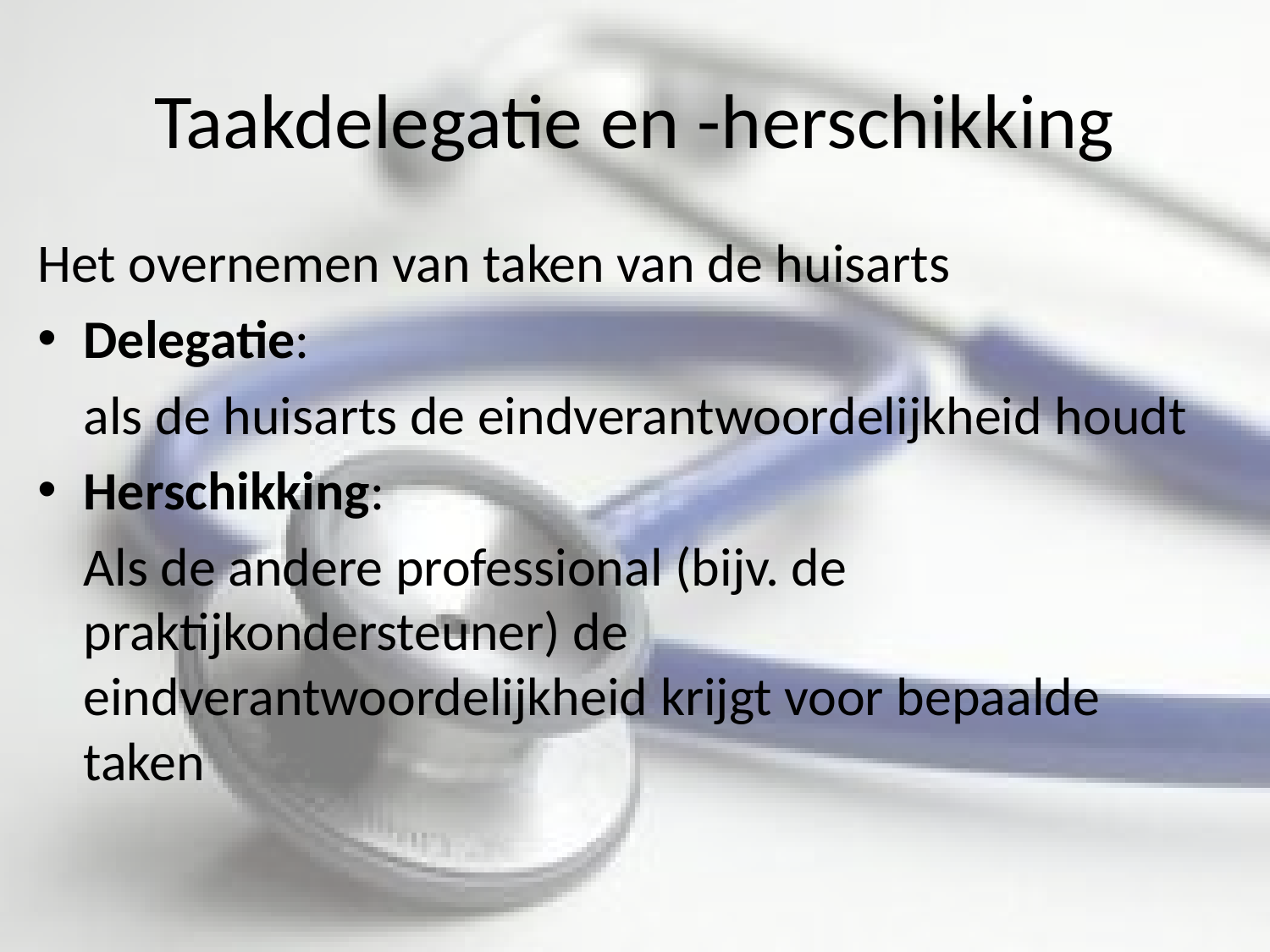

# Taakdelegatie en -herschikking
Het overnemen van taken van de huisarts
Delegatie:
	als de huisarts de eindverantwoordelijkheid houdt
Herschikking:
	Als de andere professional (bijv. de praktijkondersteuner) de eindverantwoordelijkheid krijgt voor bepaalde taken